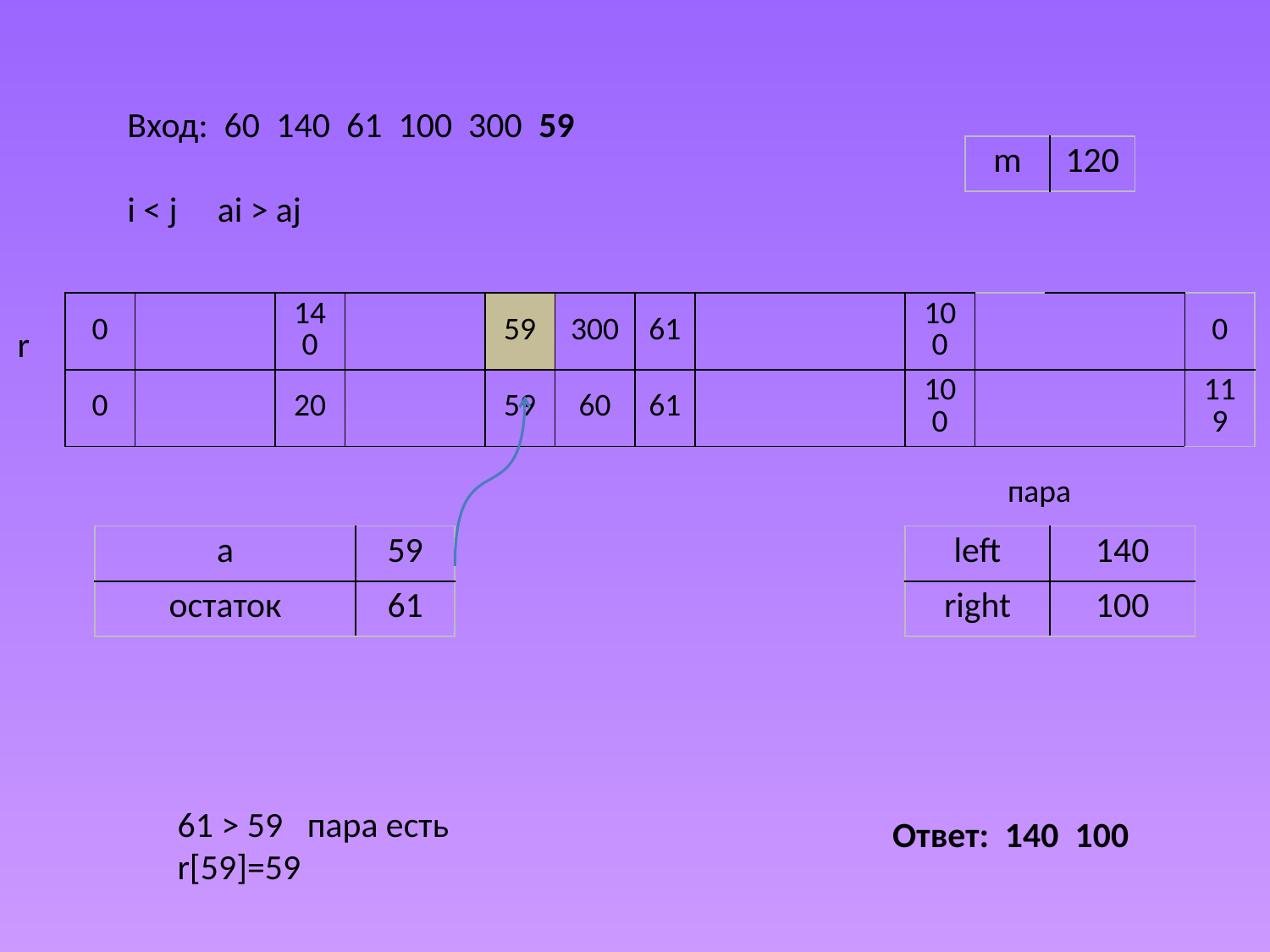

Вход:  60  140  61  100  300  59

i < j     ai > aj
| m | 120 |
| --- | --- |
| 0 |  |  | 140 |  |  | 59 | 300 | 61 |  |  |  | 100 |  |  |  | 0 |
| --- | --- | --- | --- | --- | --- | --- | --- | --- | --- | --- | --- | --- | --- | --- | --- | --- |
| 0 |  |  | 20 |  |  | 59 | 60 | 61 |  |  |  | 100 |  |  |  | 119 |
r
пара
| a | 59 |
| --- | --- |
| остаток | 61 |
| left | 140 |
| --- | --- |
| right | 100 |
61 > 59   пара есть
r[59]=59
Ответ:  140  100